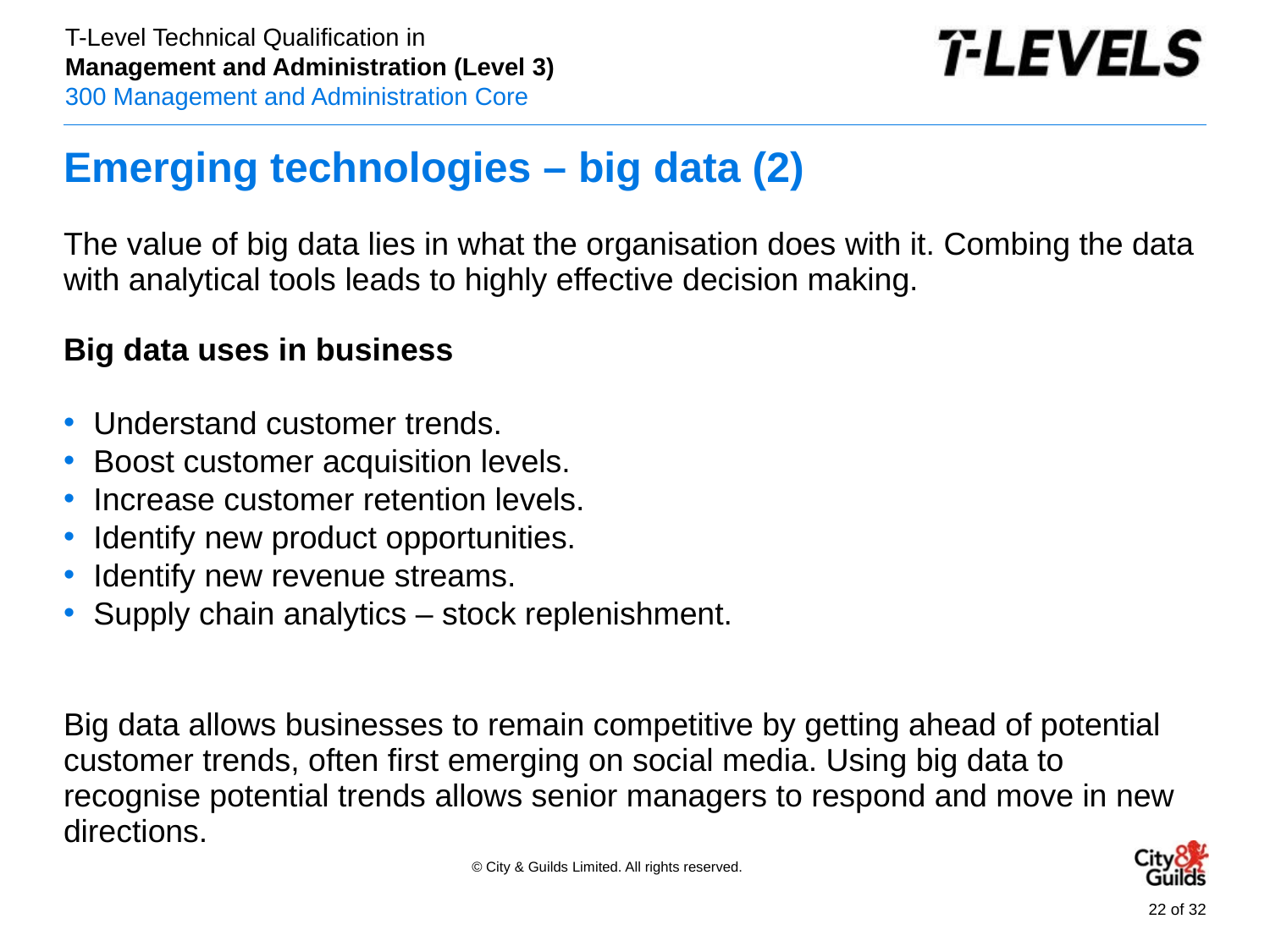

# Emerging technologies – big data (2)
The value of big data lies in what the organisation does with it. Combing the data with analytical tools leads to highly effective decision making.

Big data uses in business

Understand customer trends.
Boost customer acquisition levels.
Increase customer retention levels.
Identify new product opportunities.
Identify new revenue streams.
Supply chain analytics – stock replenishment.

Big data allows businesses to remain competitive by getting ahead of potential customer trends, often first emerging on social media. Using big data to recognise potential trends allows senior managers to respond and move in new directions.